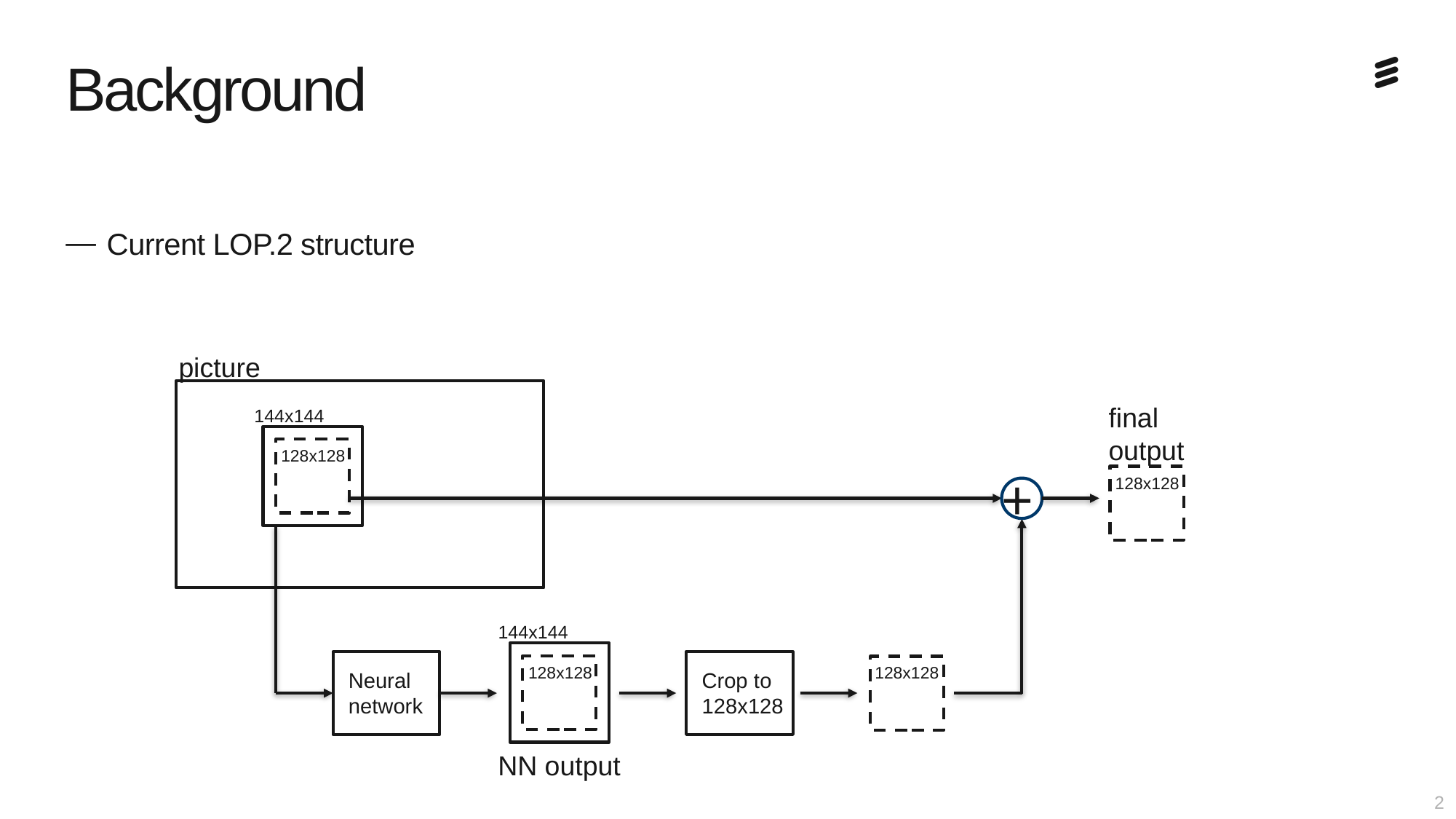

# Background
Current LOP.2 structure
picture

final
output
144x144

128x128
+

128x128

144x144

128x128
128x128
Crop to
128x128
Neural
network
NN output
2